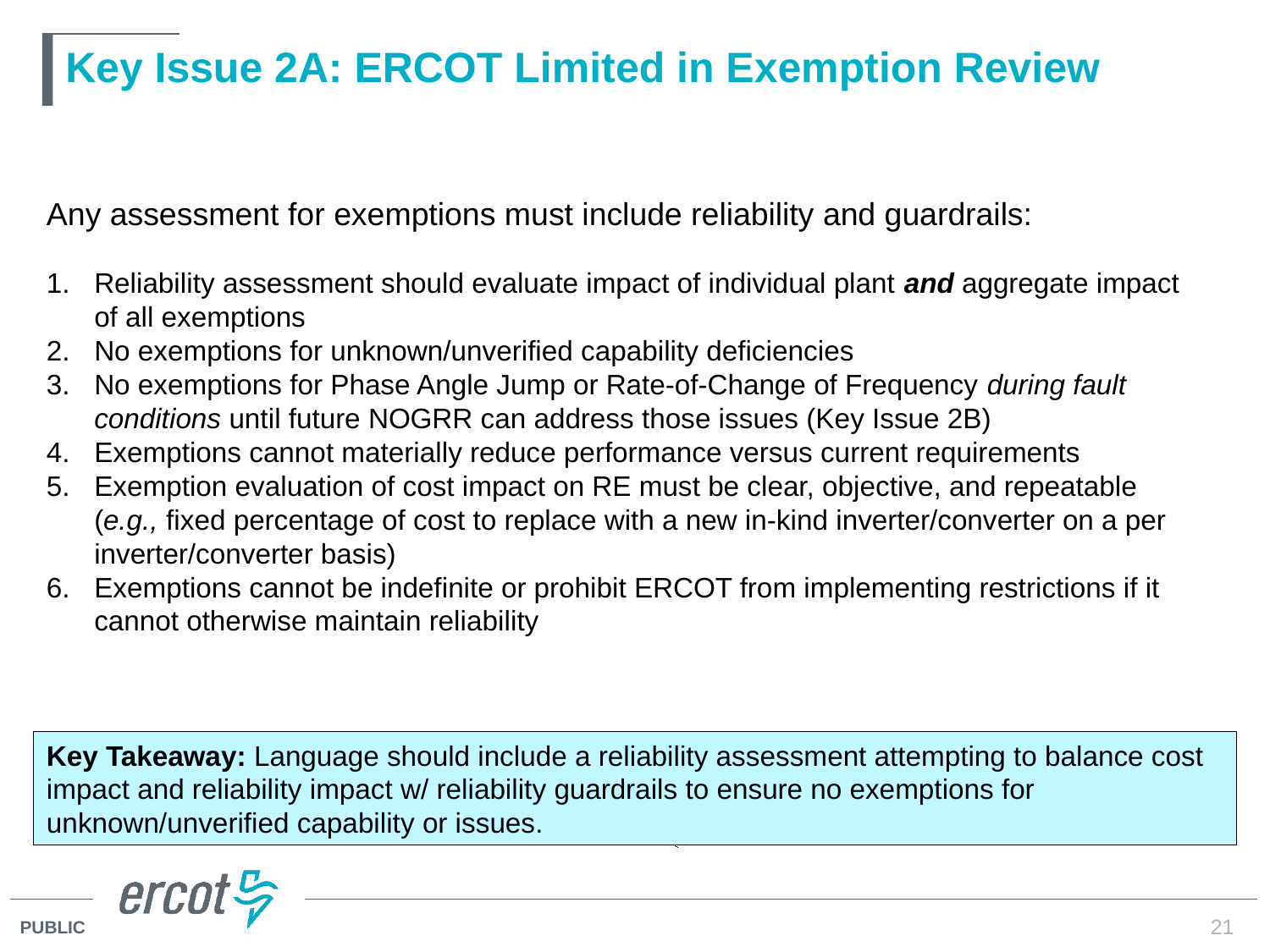

# Key Issue 2A: ERCOT Limited in Exemption Review
Any assessment for exemptions must include reliability and guardrails:

Reliability assessment should evaluate impact of individual plant and aggregate impact of all exemptions
No exemptions for unknown/unverified capability deficiencies
No exemptions for Phase Angle Jump or Rate-of-Change of Frequency during fault conditions until future NOGRR can address those issues (Key Issue 2B)
Exemptions cannot materially reduce performance versus current requirements
Exemption evaluation of cost impact on RE must be clear, objective, and repeatable (e.g., fixed percentage of cost to replace with a new in-kind inverter/converter on a per inverter/converter basis)
Exemptions cannot be indefinite or prohibit ERCOT from implementing restrictions if it cannot otherwise maintain reliability

Key Takeaway: Language should include a reliability assessment attempting to balance cost impact and reliability impact w/ reliability guardrails to ensure no exemptions for unknown/unverified capability or issues.
21